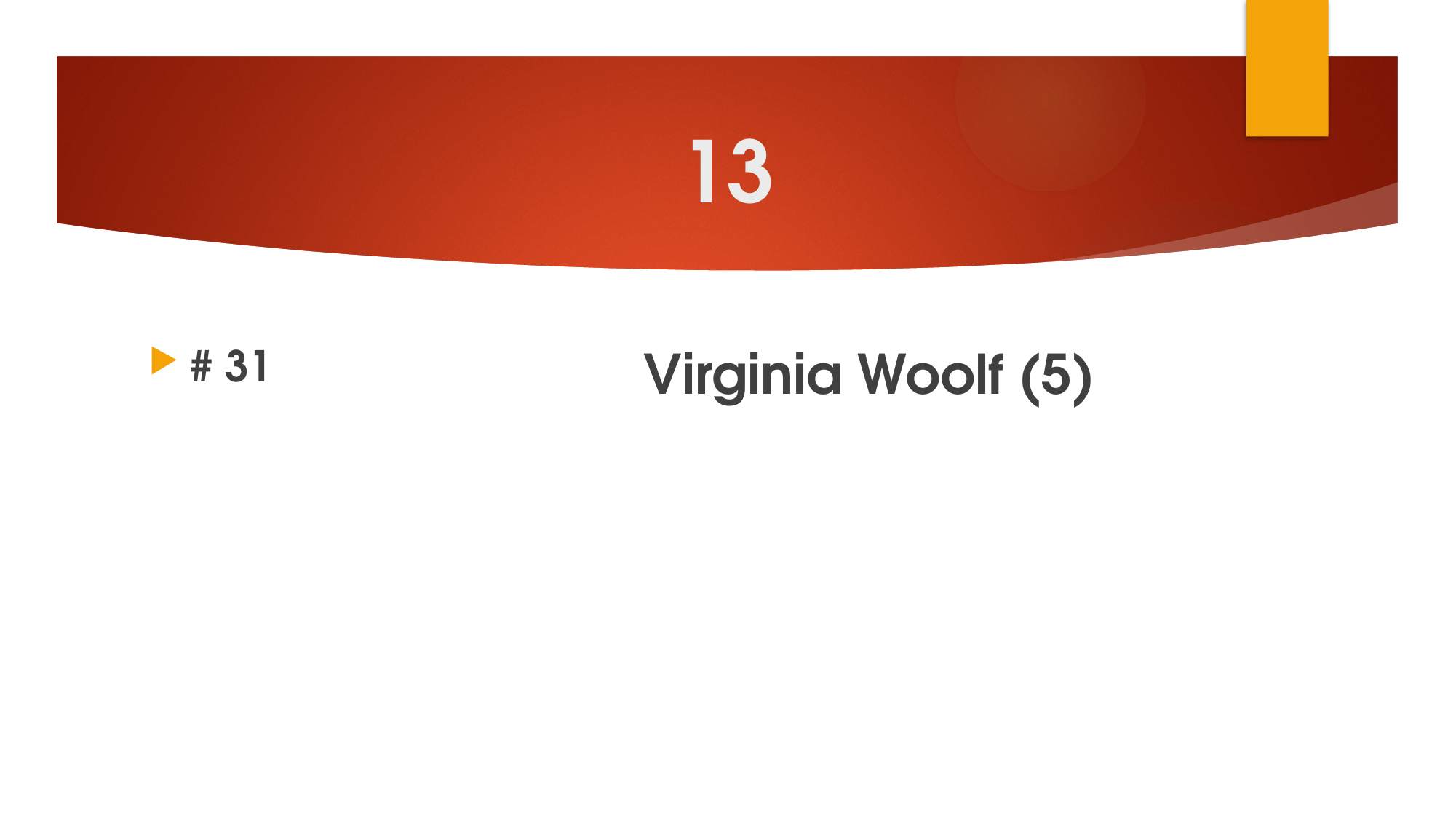

# 13
# 31
Virginia Woolf (5)